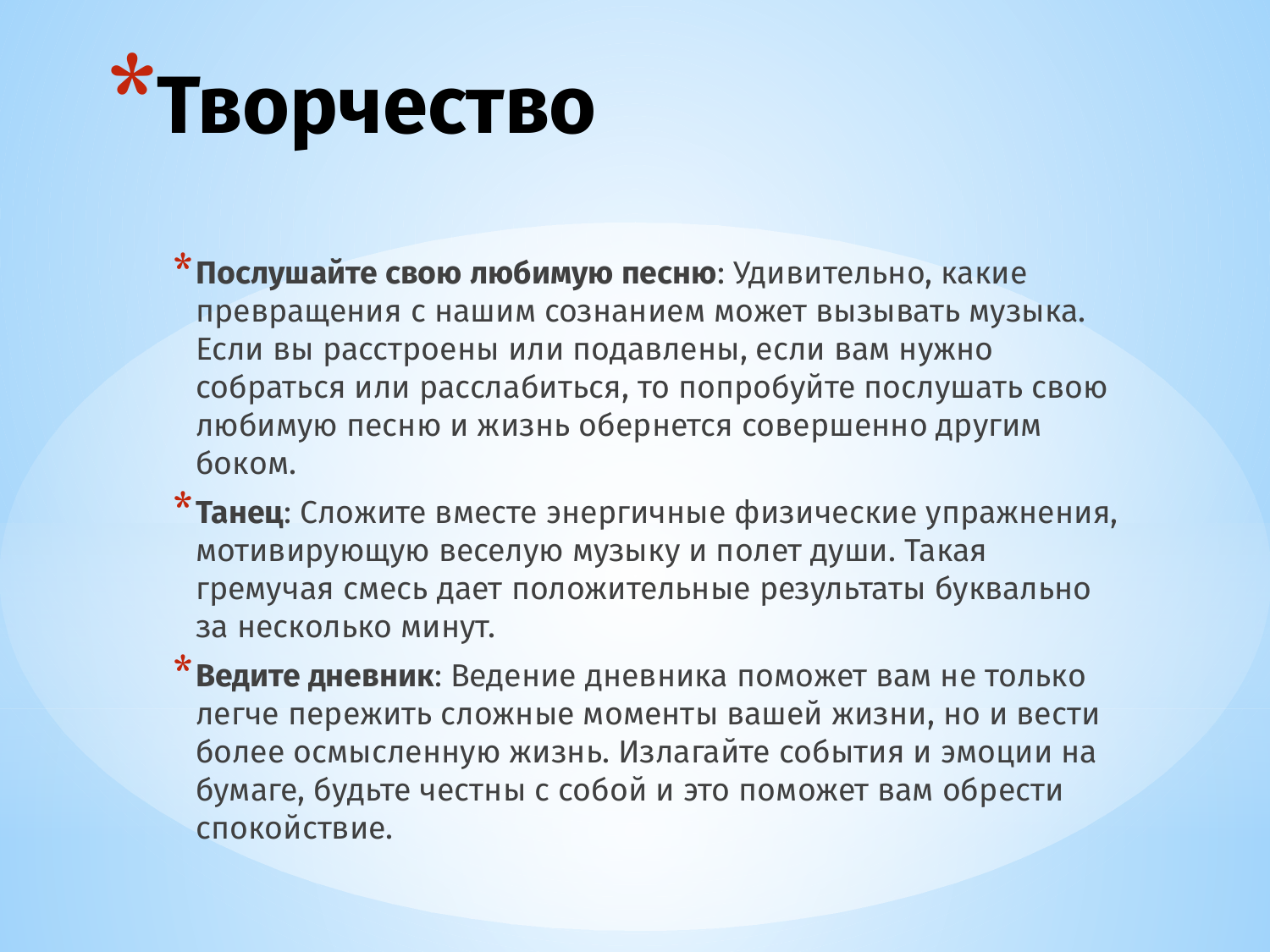

# Творчество
Послушайте свою любимую песню: Удивительно, какие превращения с нашим сознанием может вызывать музыка. Если вы расстроены или подавлены, если вам нужно собраться или расслабиться, то попробуйте послушать свою любимую песню и жизнь обернется совершенно другим боком.
Танец: Сложите вместе энергичные физические упражнения, мотивирующую веселую музыку и полет души. Такая гремучая смесь дает положительные результаты буквально за несколько минут.
Ведите дневник: Ведение дневника поможет вам не только легче пережить сложные моменты вашей жизни, но и вести более осмысленную жизнь. Излагайте события и эмоции на бумаге, будьте честны с собой и это поможет вам обрести спокойствие.